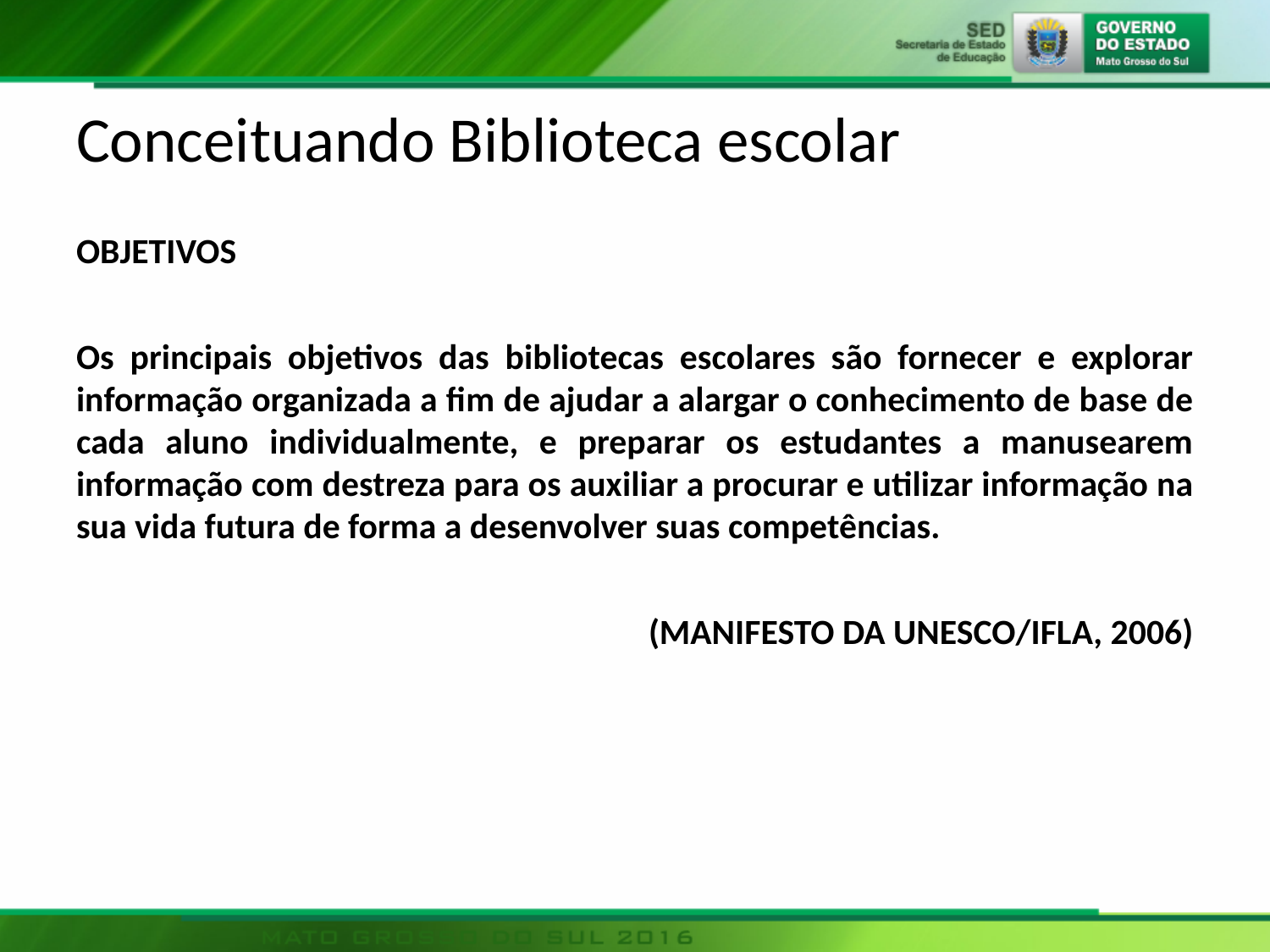

# Conceituando Biblioteca escolar
OBJETIVOS

Os principais objetivos das bibliotecas escolares são fornecer e explorar informação organizada a fim de ajudar a alargar o conhecimento de base de cada aluno individualmente, e preparar os estudantes a manusearem informação com destreza para os auxiliar a procurar e utilizar informação na sua vida futura de forma a desenvolver suas competências.

(MANIFESTO DA UNESCO/IFLA, 2006)